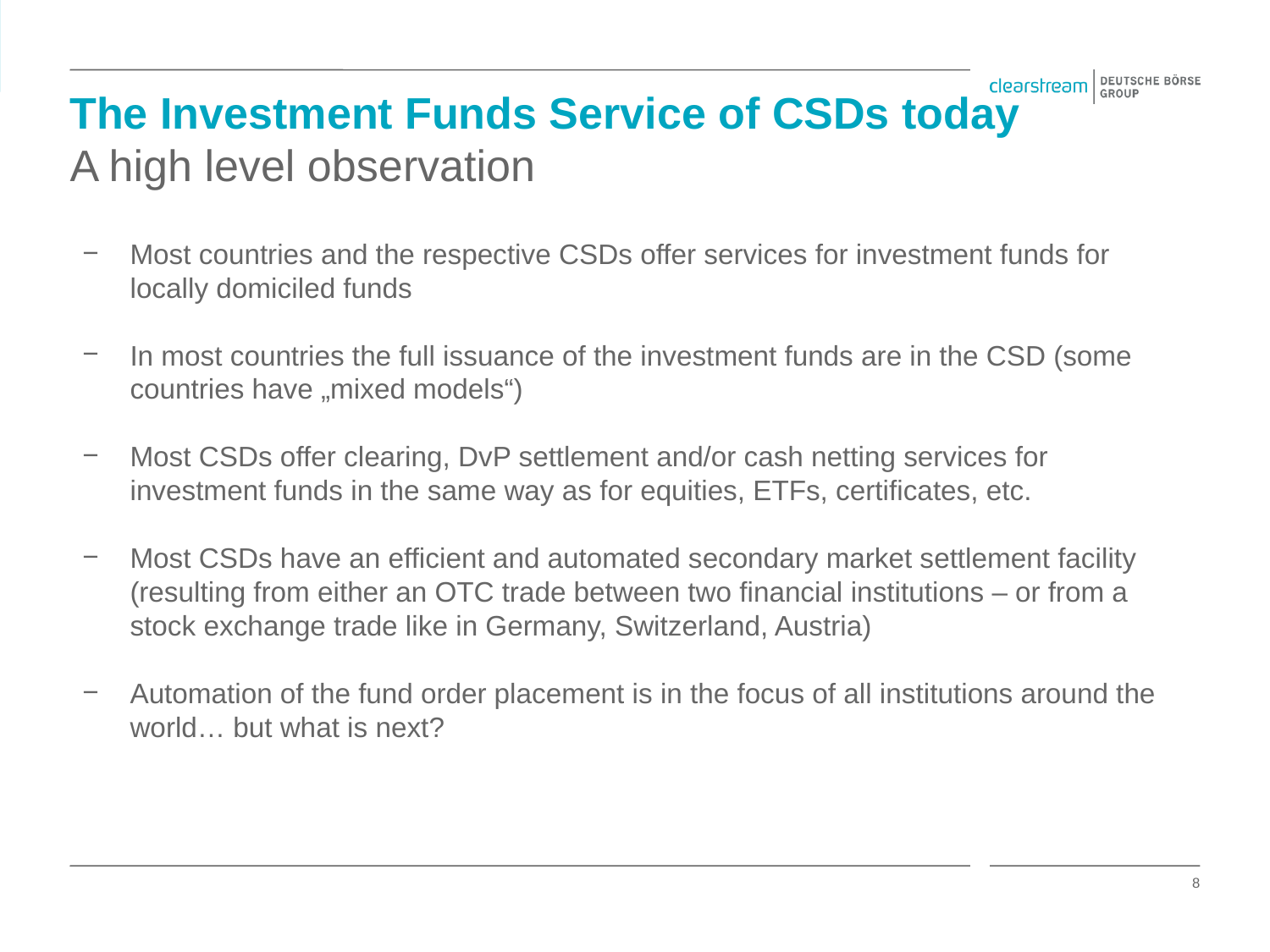

# The Investment Funds Service of CSDs today A high level observation
Most countries and the respective CSDs offer services for investment funds for locally domiciled funds

In most countries the full issuance of the investment funds are in the CSD (some countries have „mixed models“)

Most CSDs offer clearing, DvP settlement and/or cash netting services for investment funds in the same way as for equities, ETFs, certificates, etc.

Most CSDs have an efficient and automated secondary market settlement facility (resulting from either an OTC trade between two financial institutions – or from a stock exchange trade like in Germany, Switzerland, Austria)

Automation of the fund order placement is in the focus of all institutions around the world… but what is next?

8